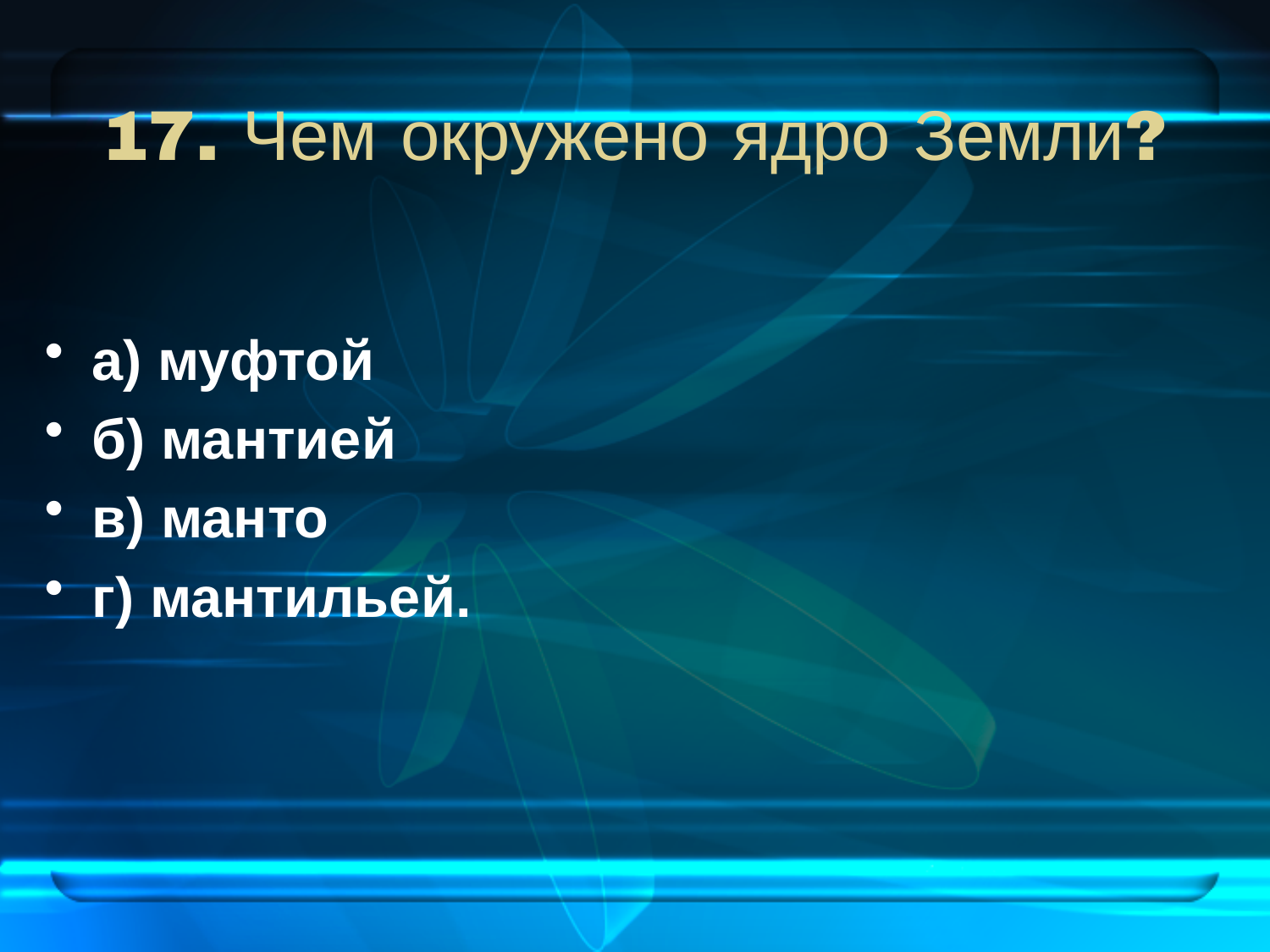

# 17. Чем окружено ядро Земли?
а) муфтой
б) мантией
в) манто
г) мантильей.